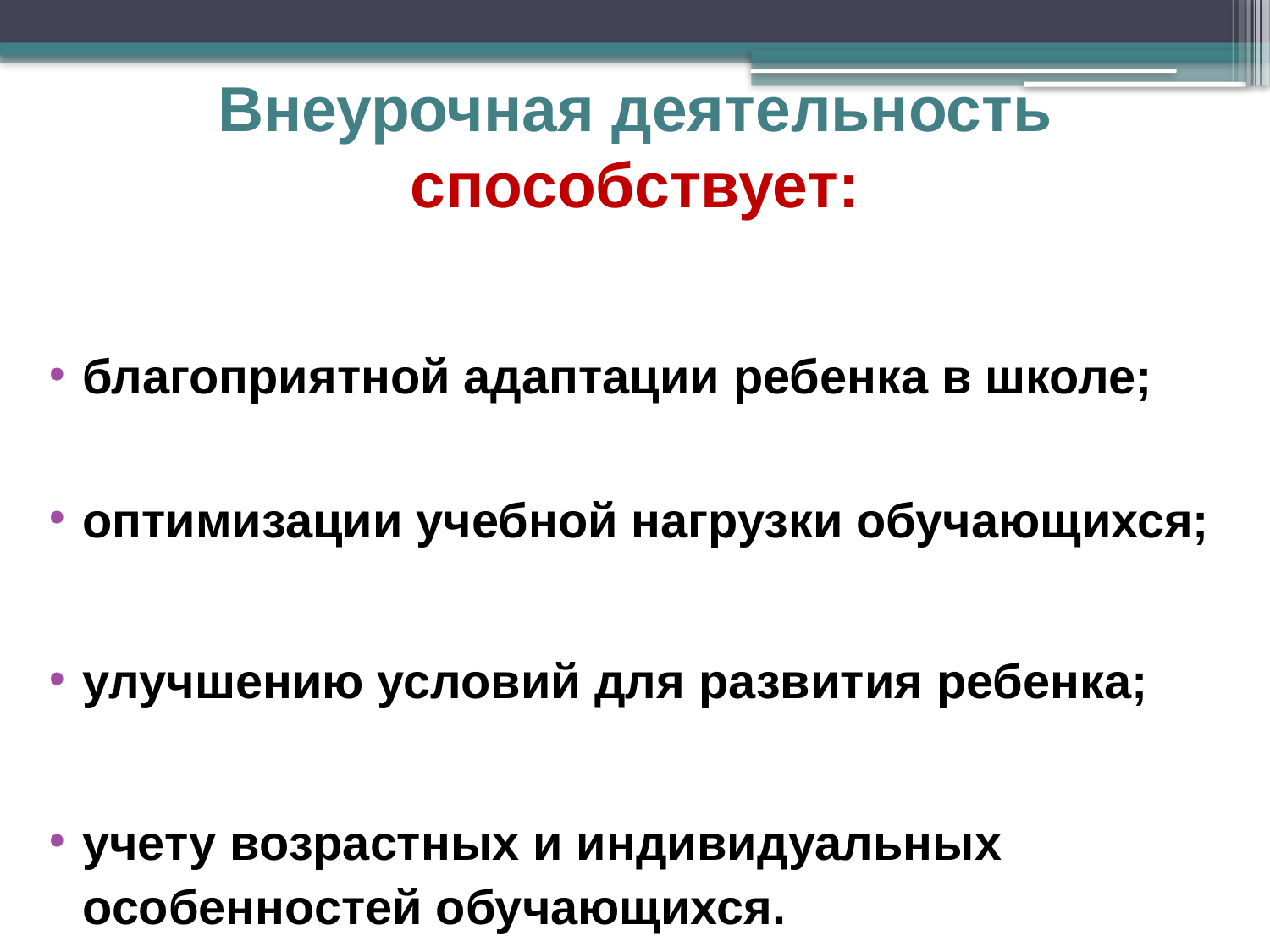

Внеурочная деятельность способствует:
благоприятной адаптации ребенка в школе;

оптимизации учебной нагрузки обучающихся;

улучшению условий для развития ребенка;

учету возрастных и индивидуальных особенностей обучающихся.